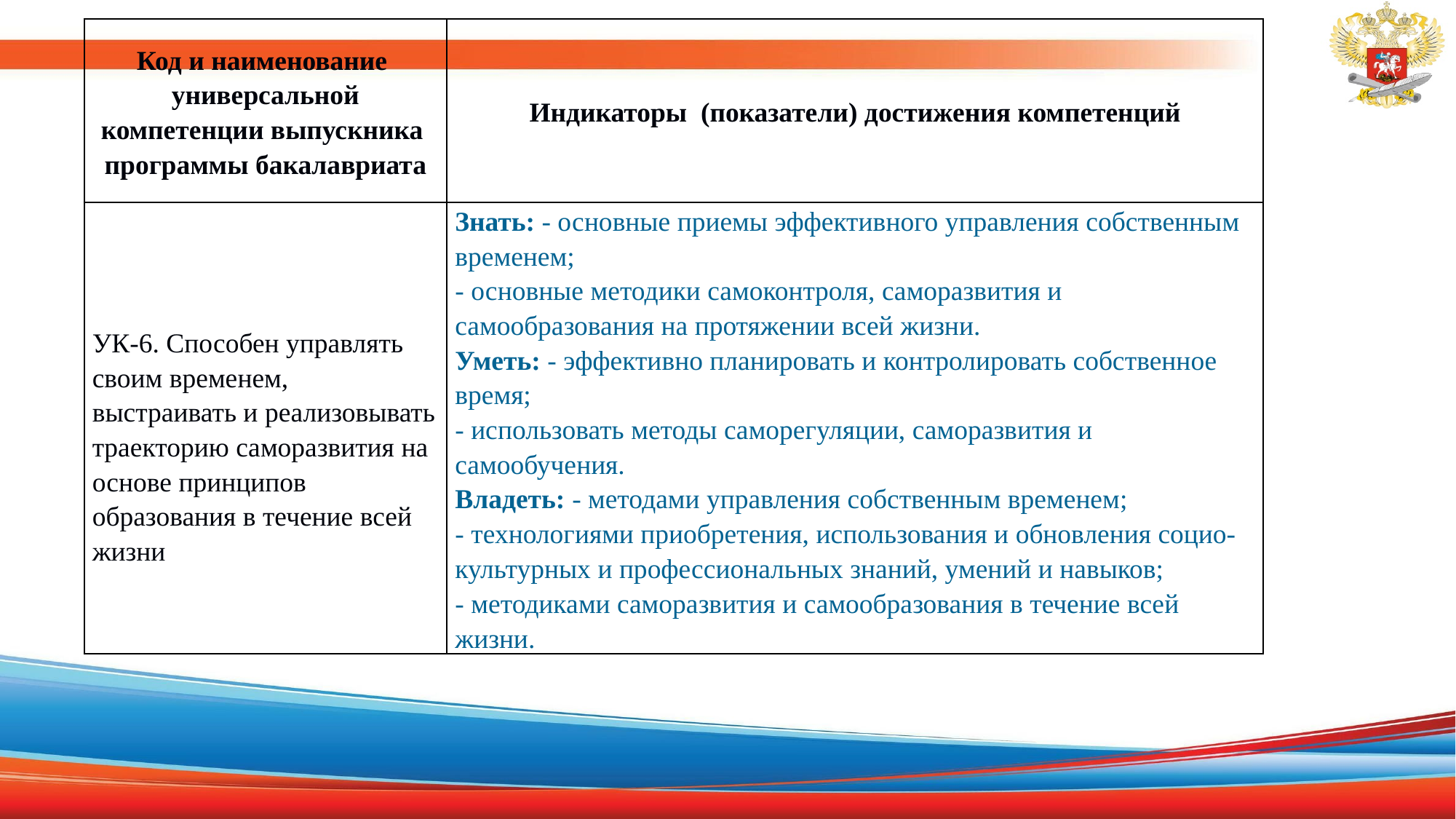

| Код и наименование универсальной компетенции выпускника программы бакалавриата | Индикаторы (показатели) достижения компетенций |
| --- | --- |
| УК-6. Способен управлять своим временем, выстраивать и реализовывать траекторию саморазвития на основе принципов образования в течение всей жизни | Знать: - основные приемы эффективного управления собственным временем; - основные методики самоконтроля, саморазвития и самообразования на протяжении всей жизни. Уметь: - эффективно планировать и контролировать собственное время; - использовать методы саморегуляции, саморазвития и самообучения. Владеть: - методами управления собственным временем; - технологиями приобретения, использования и обновления социо-культурных и профессиональных знаний, умений и навыков; - методиками саморазвития и самообразования в течение всей жизни. |
| --- | --- |